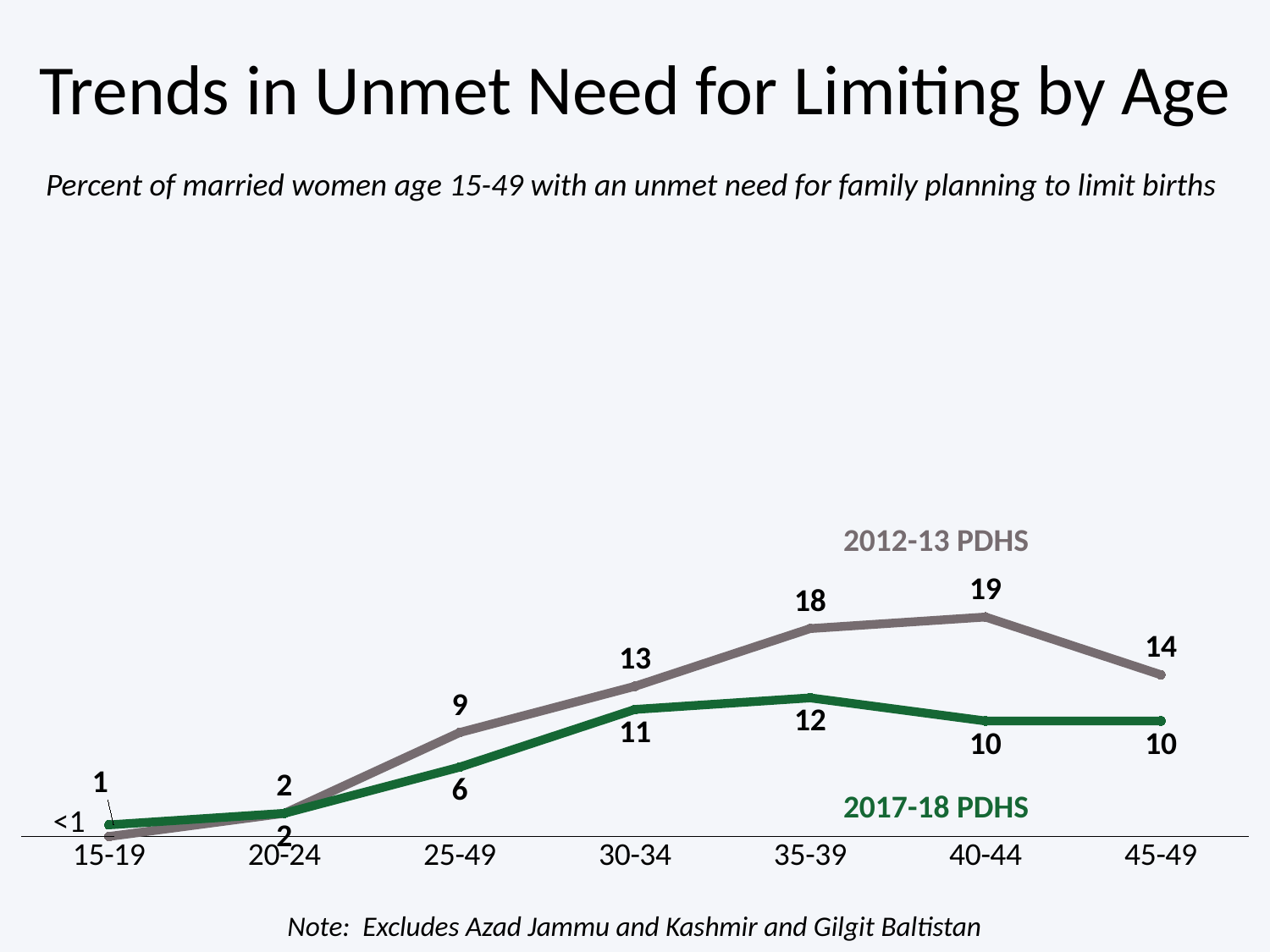

# Trends in Unmet Need for Limiting by Age
Percent of married women age 15-49 with an unmet need for family planning to limit births

### Chart

| Category | 2012-13 PDHS | 2017-18 PDHS |
|---|---|---|
| 15-19 | 0.0 | 1.0 |
| 20-24 | 2.0 | 2.0 |
| 25-49 | 9.0 | 6.0 |
| 30-34 | 13.0 | 11.0 |
| 35-39 | 18.0 | 12.0 |
| 40-44 | 19.0 | 10.0 |
| 45-49 | 14.0 | 10.0 |
2012-13 PDHS
2017-18 PDHS
Note:  Excludes Azad Jammu and Kashmir and Gilgit Baltistan